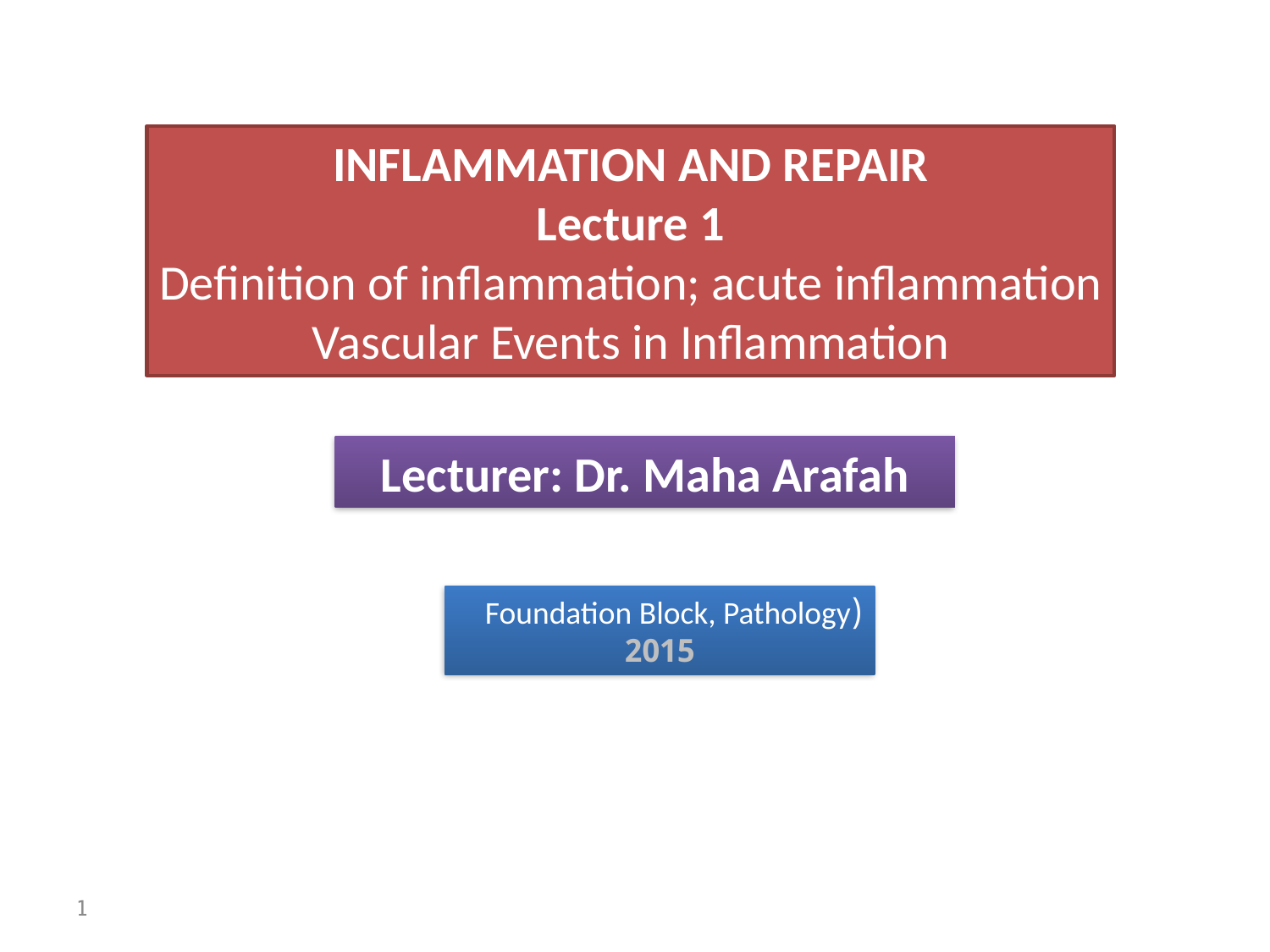

INFLAMMATION AND REPAIR
Lecture 1
Definition of inflammation; acute inflammation
Vascular Events in Inflammation
Lecturer: Dr. Maha Arafah
(Foundation Block, Pathology
2015
1